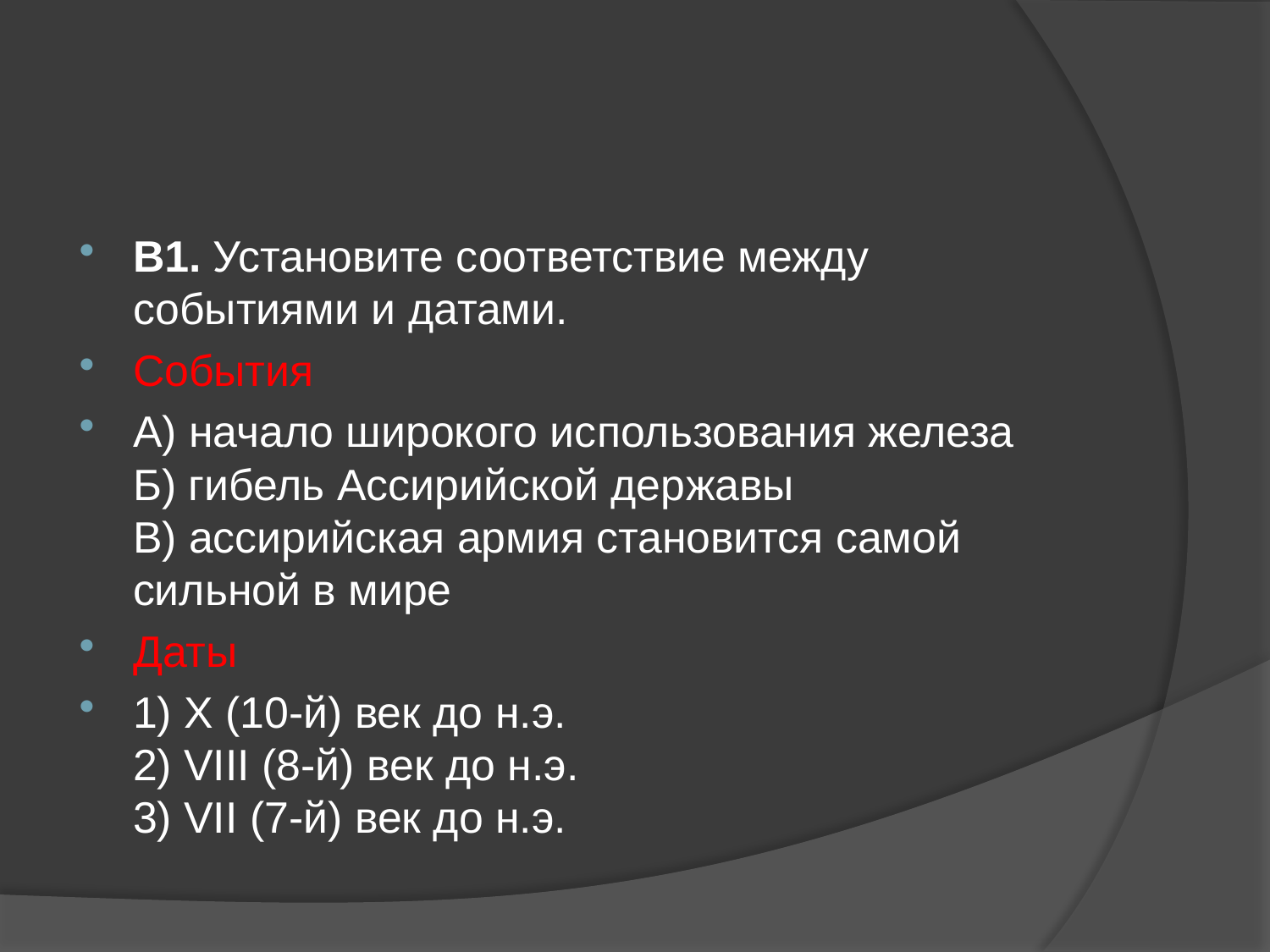

#
В1. Установите соответствие между событиями и датами.
События
А) начало широкого ис­пользования железа
Б) гибель Ассирийской дер­жавы
В) ассирийская армия становится самой сильной в мире­
Даты
1) Х (10-й) век до н.э.
2) VIII (8-й) век до н.э.
3) VII (7-й) век до н.э.